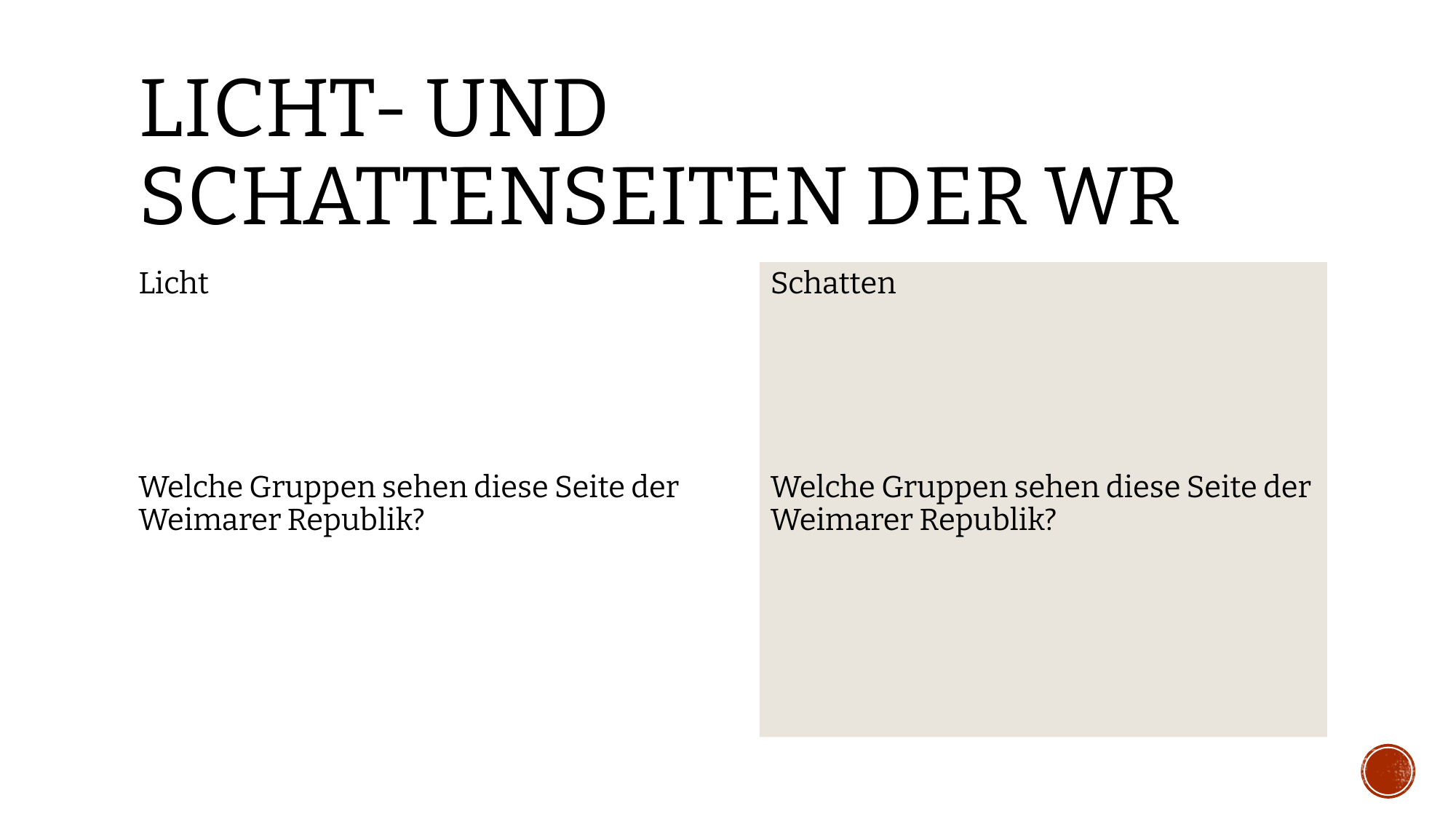

# Licht- und Schattenseiten der WR
Licht

Welche Gruppen sehen diese Seite der Weimarer Republik?
Schatten

Welche Gruppen sehen diese Seite der Weimarer Republik?